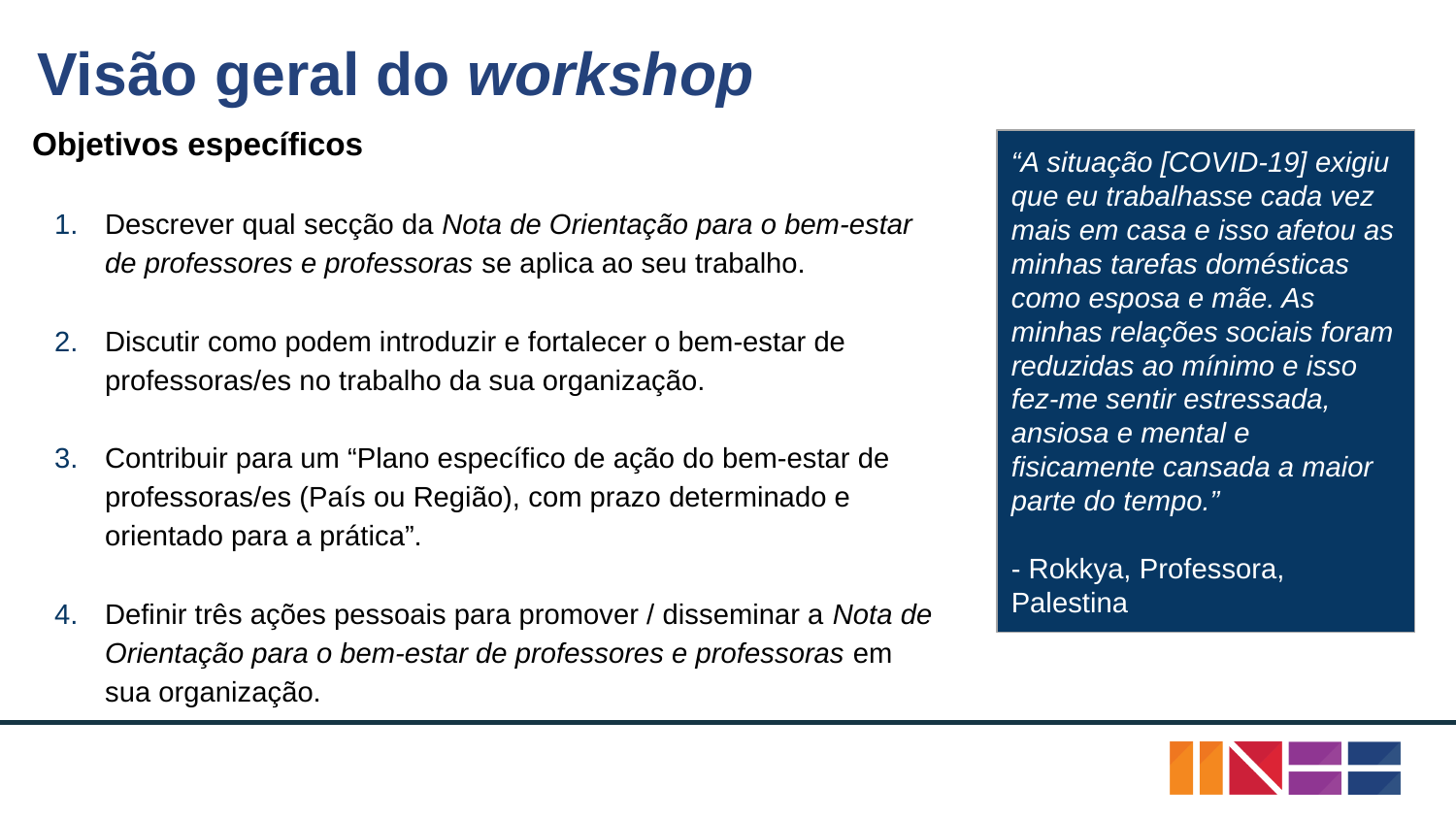

# Visão geral do workshop
Objetivos específicos

Descrever qual secção da Nota de Orientação para o bem-estar de professores e professoras se aplica ao seu trabalho.
Discutir como podem introduzir e fortalecer o bem-estar de professoras/es no trabalho da sua organização.
Contribuir para um “Plano específico de ação do bem-estar de professoras/es (País ou Região), com prazo determinado e orientado para a prática”.

Definir três ações pessoais para promover / disseminar a Nota de Orientação para o bem-estar de professores e professoras em sua organização.

“A situação [COVID-19] exigiu que eu trabalhasse cada vez mais em casa e isso afetou as minhas tarefas domésticas como esposa e mãe. As minhas relações sociais foram reduzidas ao mínimo e isso fez-me sentir estressada, ansiosa e mental e fisicamente cansada a maior parte do tempo.”

- Rokkya, Professora, Palestina